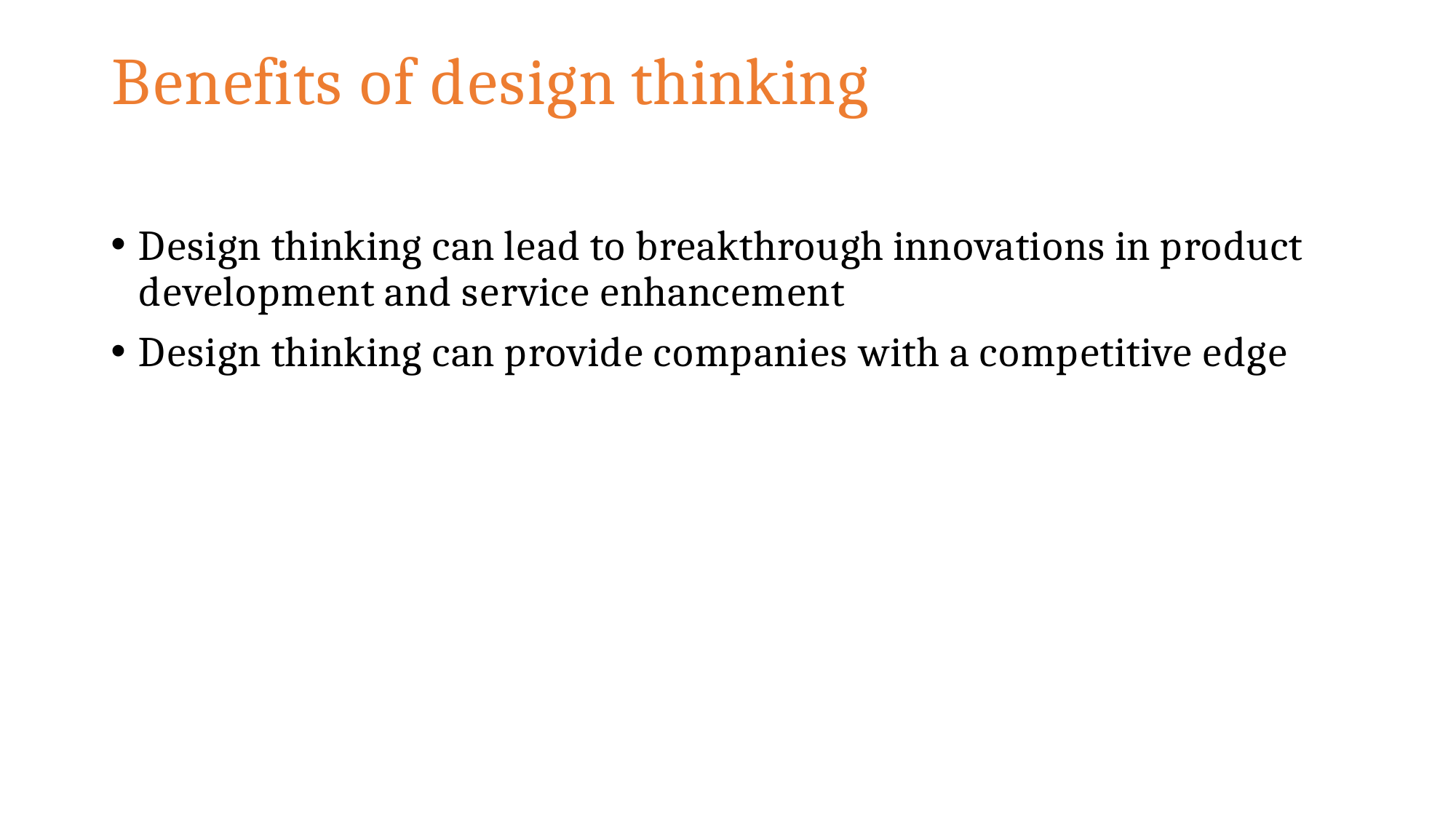

# Benefits of design thinking
Design thinking can lead to breakthrough innovations in product development and service enhancement
Design thinking can provide companies with a competitive edge